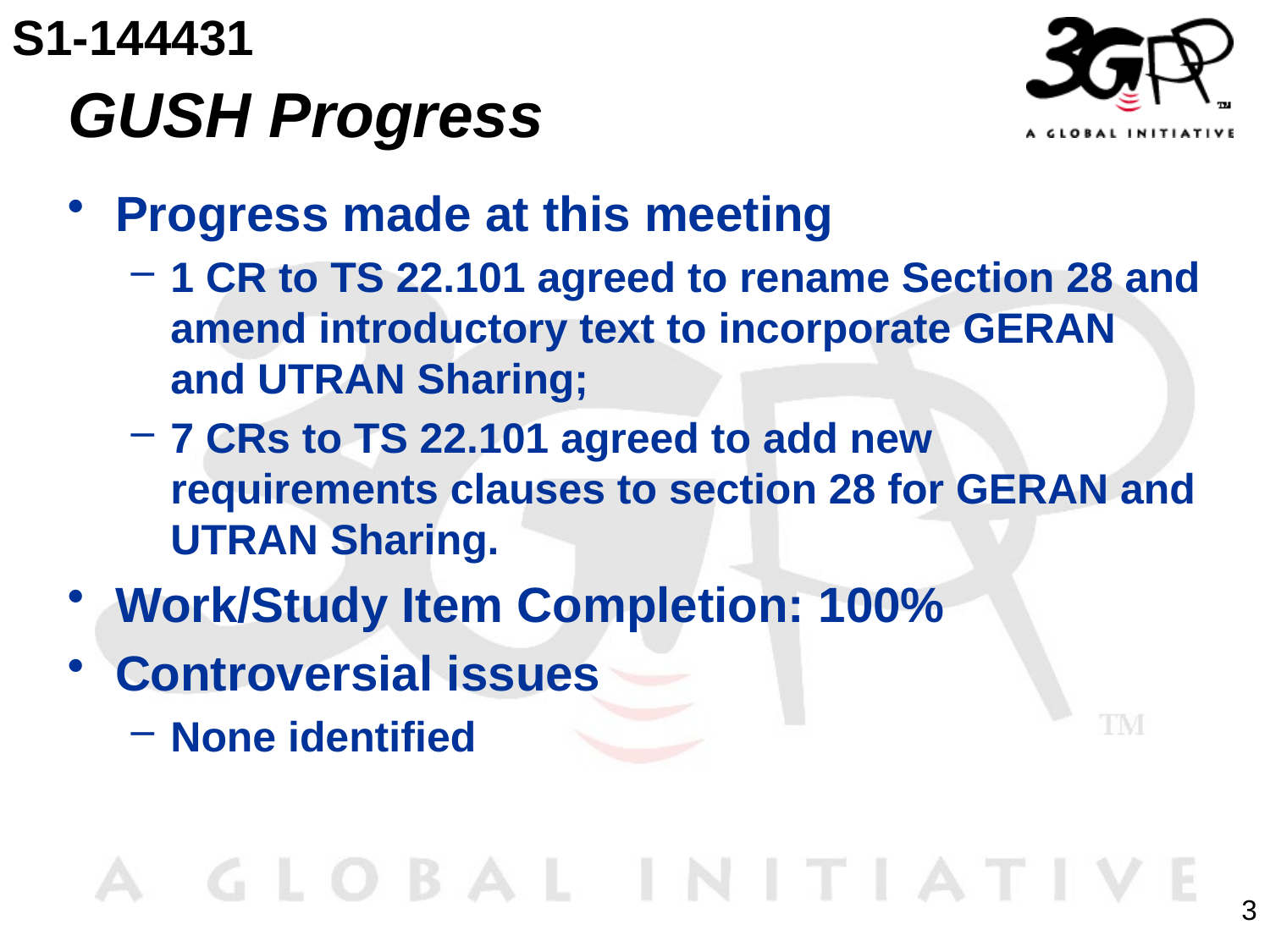

S1-144431
# GUSH Progress
Progress made at this meeting
1 CR to TS 22.101 agreed to rename Section 28 and amend introductory text to incorporate GERAN and UTRAN Sharing;
7 CRs to TS 22.101 agreed to add new requirements clauses to section 28 for GERAN and UTRAN Sharing.
Work/Study Item Completion: 100%
Controversial issues
None identified
3